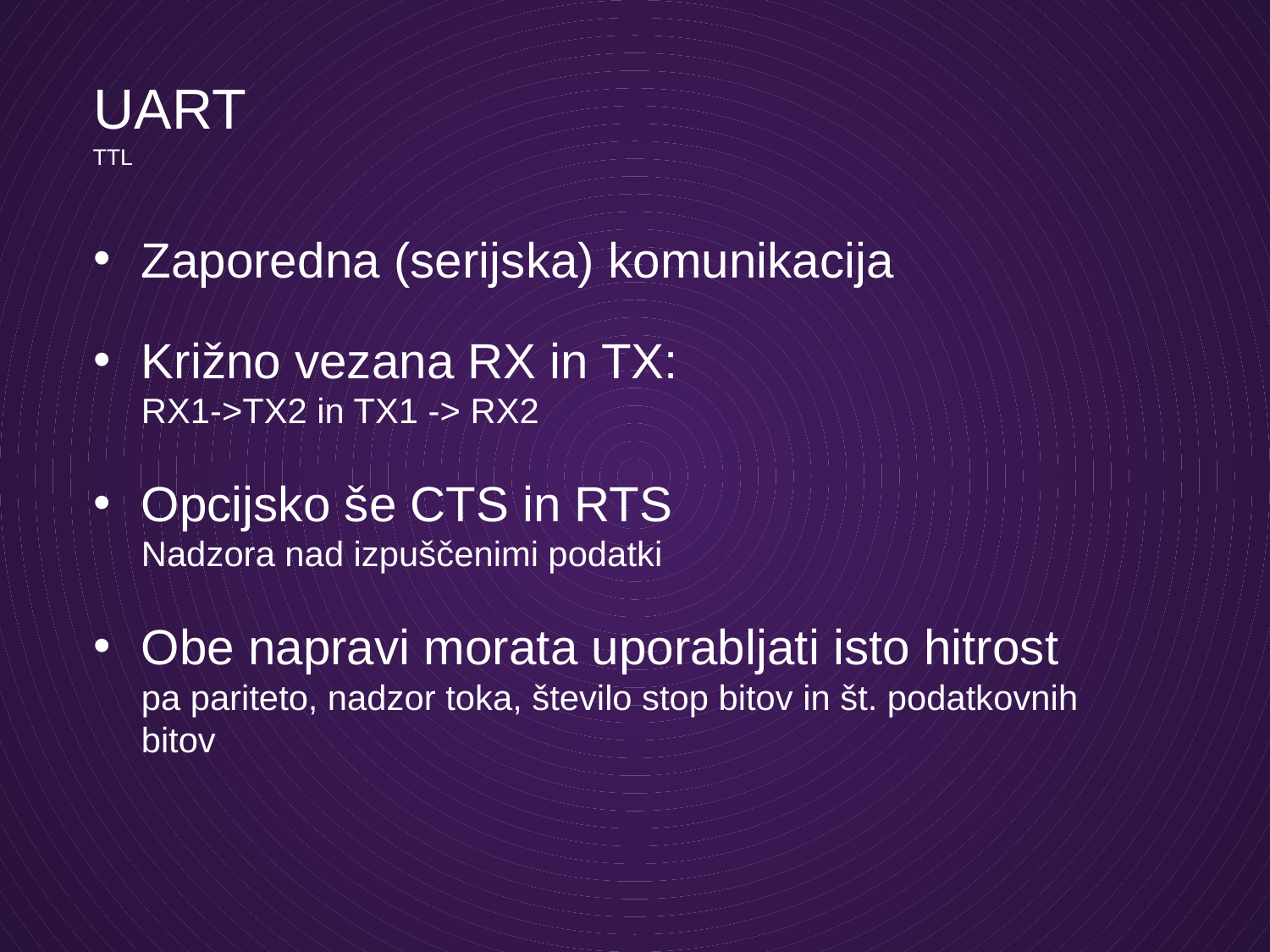

# UART
TTL
Zaporedna (serijska) komunikacija
Križno vezana RX in TX:
RX1->TX2 in TX1 -> RX2
Opcijsko še CTS in RTS
Nadzora nad izpuščenimi podatki
Obe napravi morata uporabljati isto hitrost
pa pariteto, nadzor toka, število stop bitov in št. podatkovnih bitov